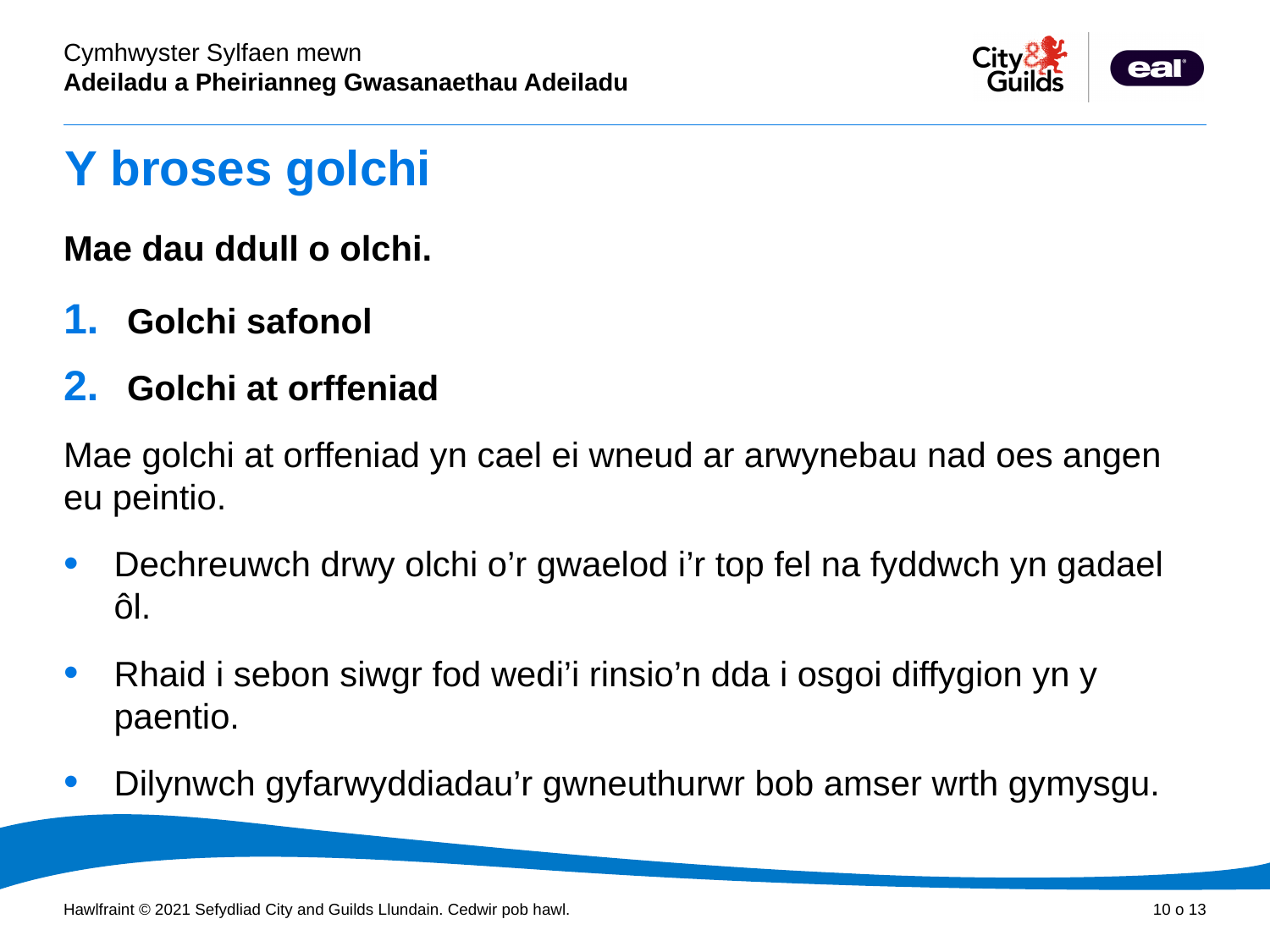

# Y broses golchi
Mae dau ddull o olchi.
Golchi safonol
Golchi at orffeniad
Mae golchi at orffeniad yn cael ei wneud ar arwynebau nad oes angen eu peintio.
Dechreuwch drwy olchi o’r gwaelod i’r top fel na fyddwch yn gadael ôl.
Rhaid i sebon siwgr fod wedi’i rinsio’n dda i osgoi diffygion yn y paentio.
Dilynwch gyfarwyddiadau’r gwneuthurwr bob amser wrth gymysgu.